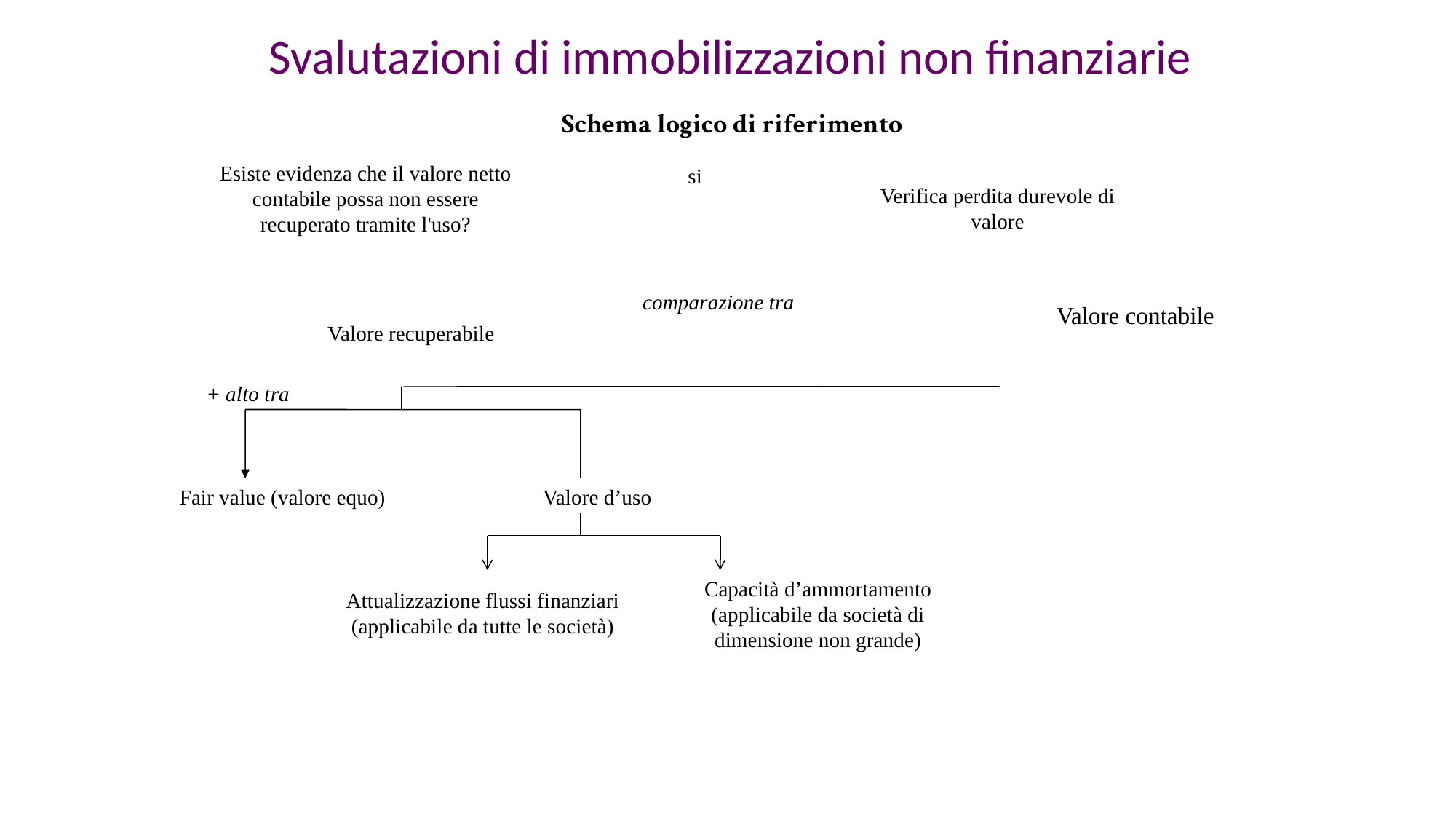

Svalutazioni di immobilizzazioni non finanziarie
Schema logico di riferimento
Esiste evidenza che il valore netto contabile possa non essere recuperato tramite l'uso?
si
Verifica perdita durevole di valore
comparazione tra
Valore contabile
Valore recuperabile
+ alto tra

Fair value (valore equo)
Valore d’uso
Capacità d’ammortamento
(applicabile da società di dimensione non grande)
Attualizzazione flussi finanziari
(applicabile da tutte le società)